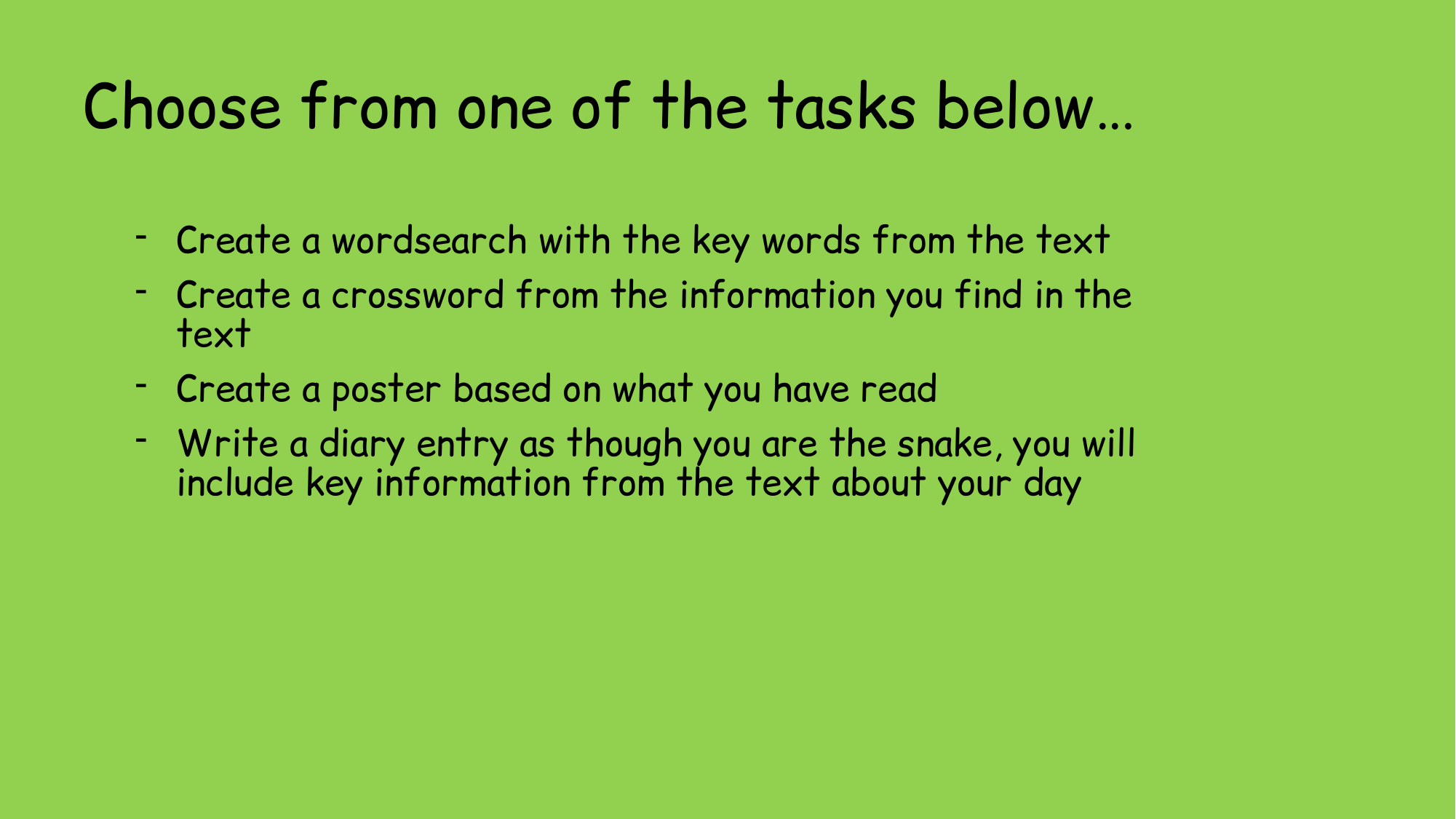

# Choose from one of the tasks below…
Create a wordsearch with the key words from the text
Create a crossword from the information you find in the text
Create a poster based on what you have read
Write a diary entry as though you are the snake, you will include key information from the text about your day